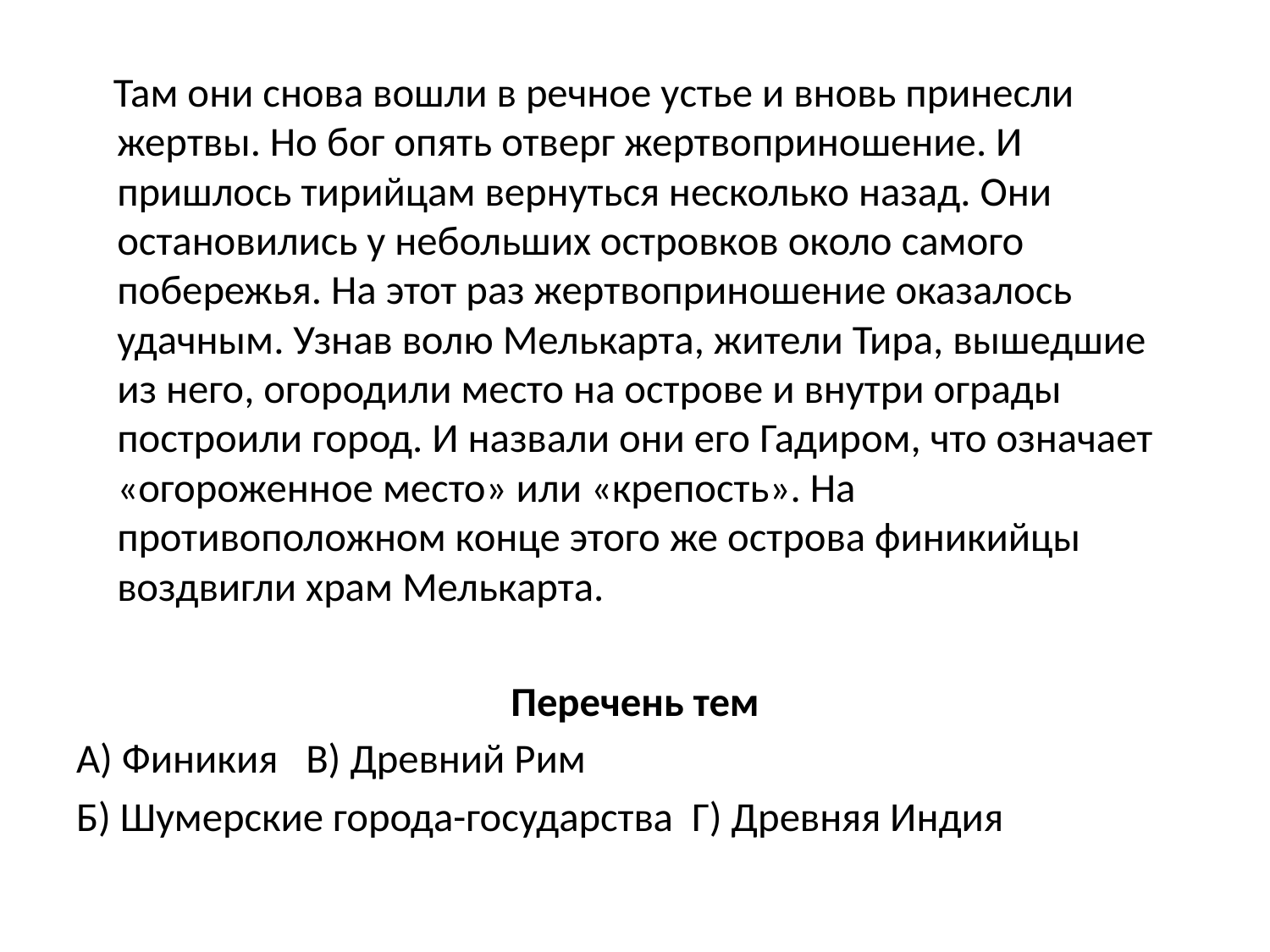

Там они снова вошли в речное устье и вновь принесли жертвы. Но бог опять отверг жертвоприношение. И пришлось тирийцам вернуться несколько назад. Они остановились у небольших островков около самого побережья. На этот раз жертвоприношение оказалось удачным. Узнав волю Мелькарта, жители Тира, вышедшие из него, огородили место на острове и внутри ограды построили город. И назвали они его Гадиром, что означает «огороженное место» или «крепость». На противоположном конце этого же острова финикийцы воздвигли храм Мелькарта.

Перечень тем
А) Финикия   В) Древний Рим
Б) Шумерские города-государства  Г) Древняя Индия